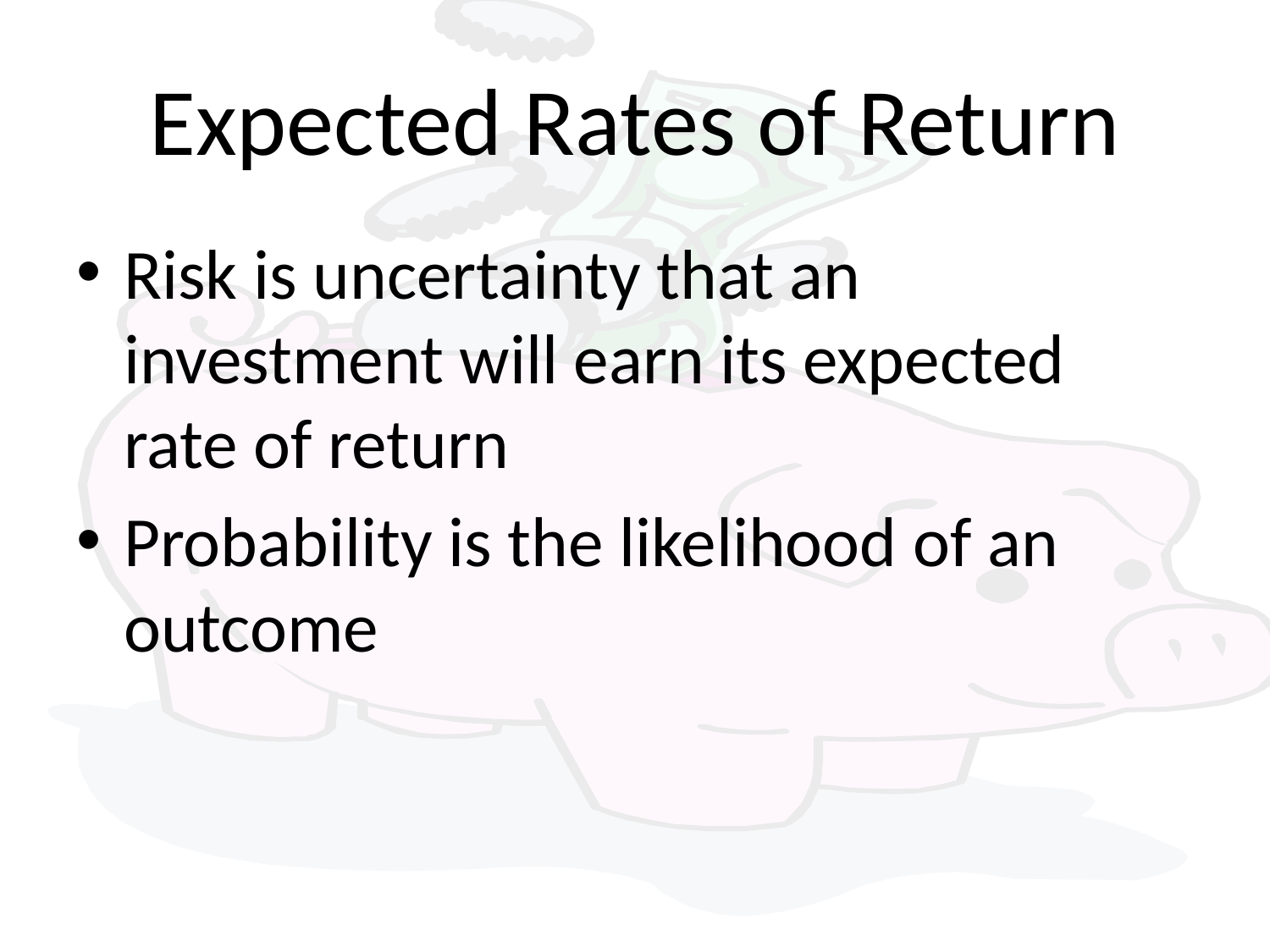

# Expected Rates of Return
Risk is uncertainty that an investment will earn its expected rate of return
Probability is the likelihood of an outcome